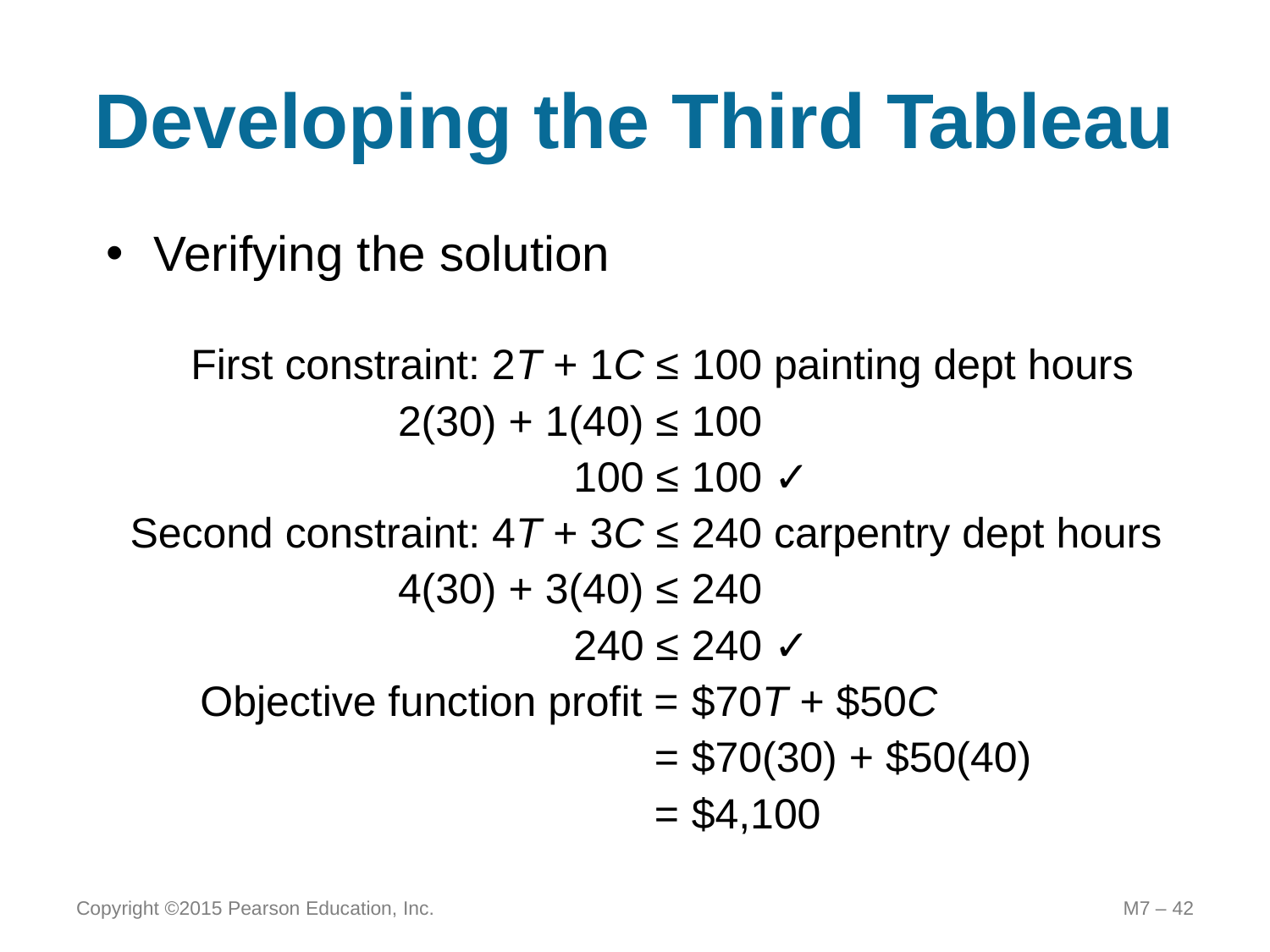

# Developing the Third Tableau
Verifying the solution
	First constraint: 2T + 1C ≤	100 painting dept hours
	2(30) + 1(40) ≤	100
	100 ≤	100 ✓
	Second constraint: 4T + 3C ≤	240 carpentry dept hours
	4(30) + 3(40) ≤	240
	240 ≤	240 ✓
	Objective function profit =	$70T + $50C
	=	$70(30) + $50(40)
	=	$4,100
Copyright ©2015 Pearson Education, Inc.
M7 – 42